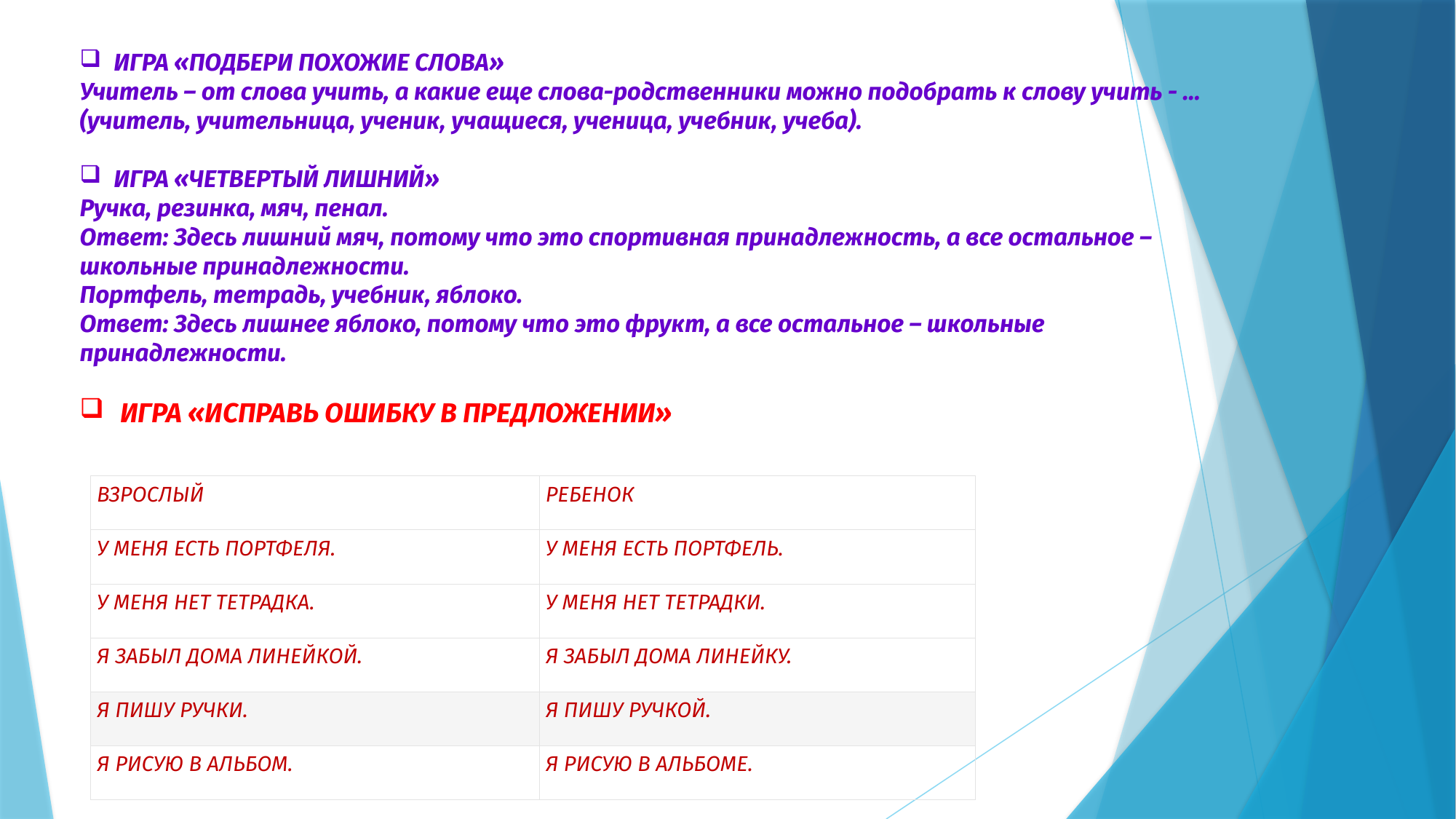

ИГРА «ПОДБЕРИ ПОХОЖИЕ СЛОВА»
Учитель – от слова учить, а какие еще слова-родственники можно подобрать к слову учить - …(учитель, учительница, ученик, учащиеся, ученица, учебник, учеба).

ИГРА «ЧЕТВЕРТЫЙ ЛИШНИЙ»
Ручка, резинка, мяч, пенал.
Ответ: Здесь лишний мяч, потому что это спортивная принадлежность, а все остальное – школьные принадлежности.
Портфель, тетрадь, учебник, яблоко.
Ответ: Здесь лишнее яблоко, потому что это фрукт, а все остальное – школьные принадлежности.

 ИГРА «ИСПРАВЬ ОШИБКУ В ПРЕДЛОЖЕНИИ»

| ВЗРОСЛЫЙ | РЕБЕНОК |
| --- | --- |
| У МЕНЯ ЕСТЬ ПОРТФЕЛЯ. | У МЕНЯ ЕСТЬ ПОРТФЕЛЬ. |
| У МЕНЯ НЕТ ТЕТРАДКА. | У МЕНЯ НЕТ ТЕТРАДКИ. |
| Я ЗАБЫЛ ДОМА ЛИНЕЙКОЙ. | Я ЗАБЫЛ ДОМА ЛИНЕЙКУ. |
| Я ПИШУ РУЧКИ. | Я ПИШУ РУЧКОЙ. |
| Я РИСУЮ В АЛЬБОМ. | Я РИСУЮ В АЛЬБОМЕ. |